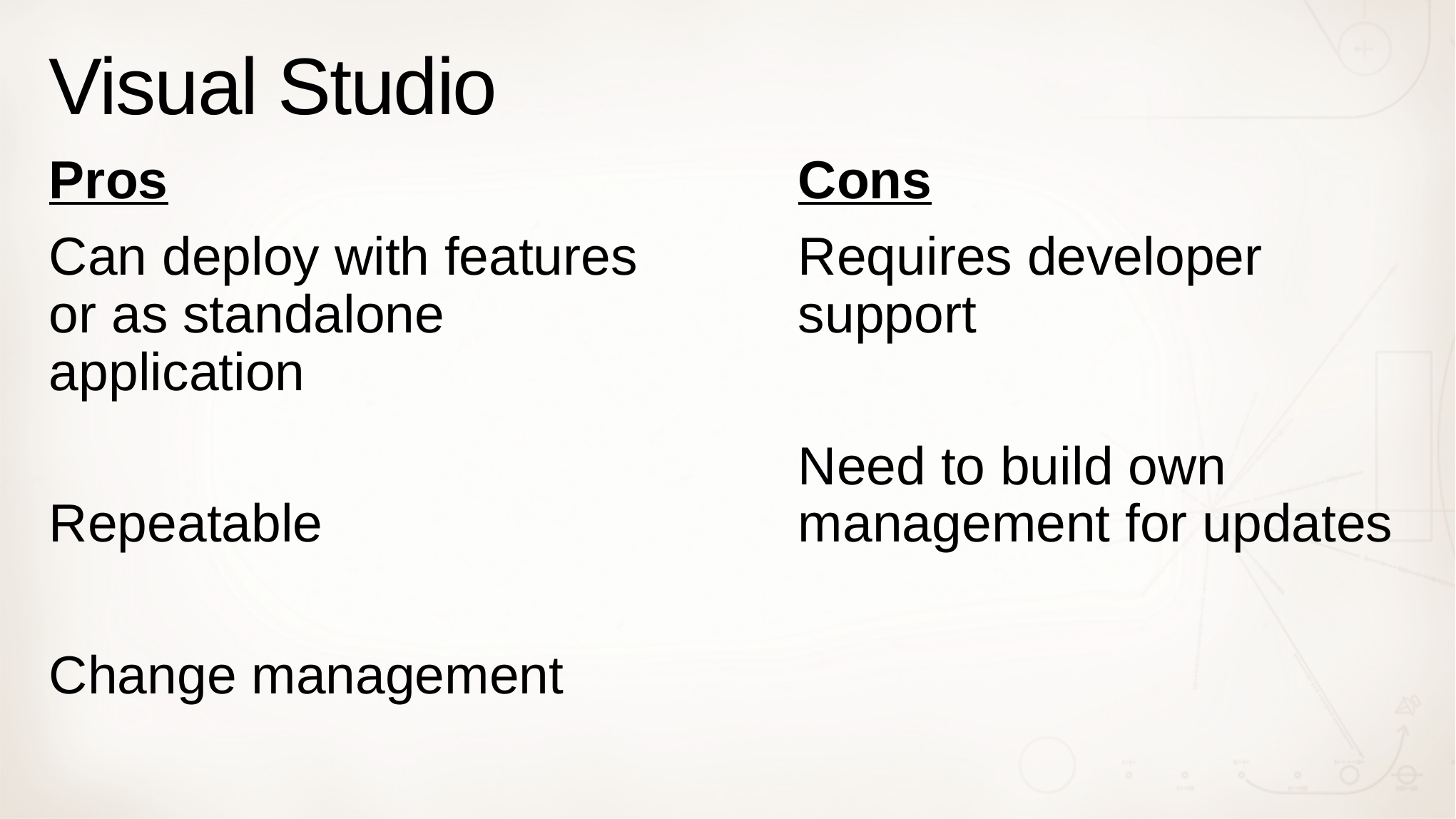

# Visual Studio
Pros
Can deploy with features or as standalone application

Repeatable

Change management

Cons
Requires developer support

Need to build own management for updates